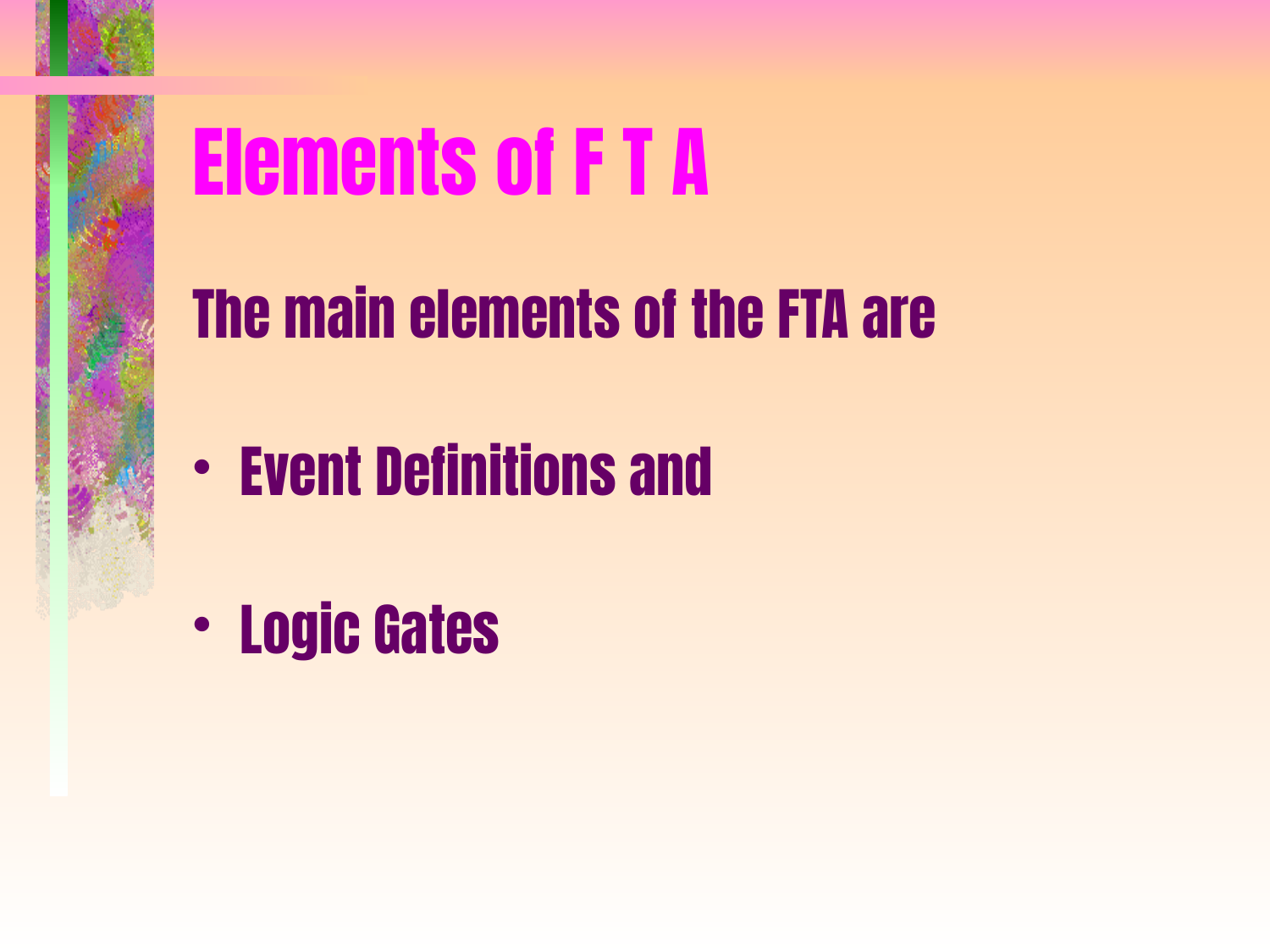

# Elements of F T A
The main elements of the FTA are

Event Definitions and

Logic Gates